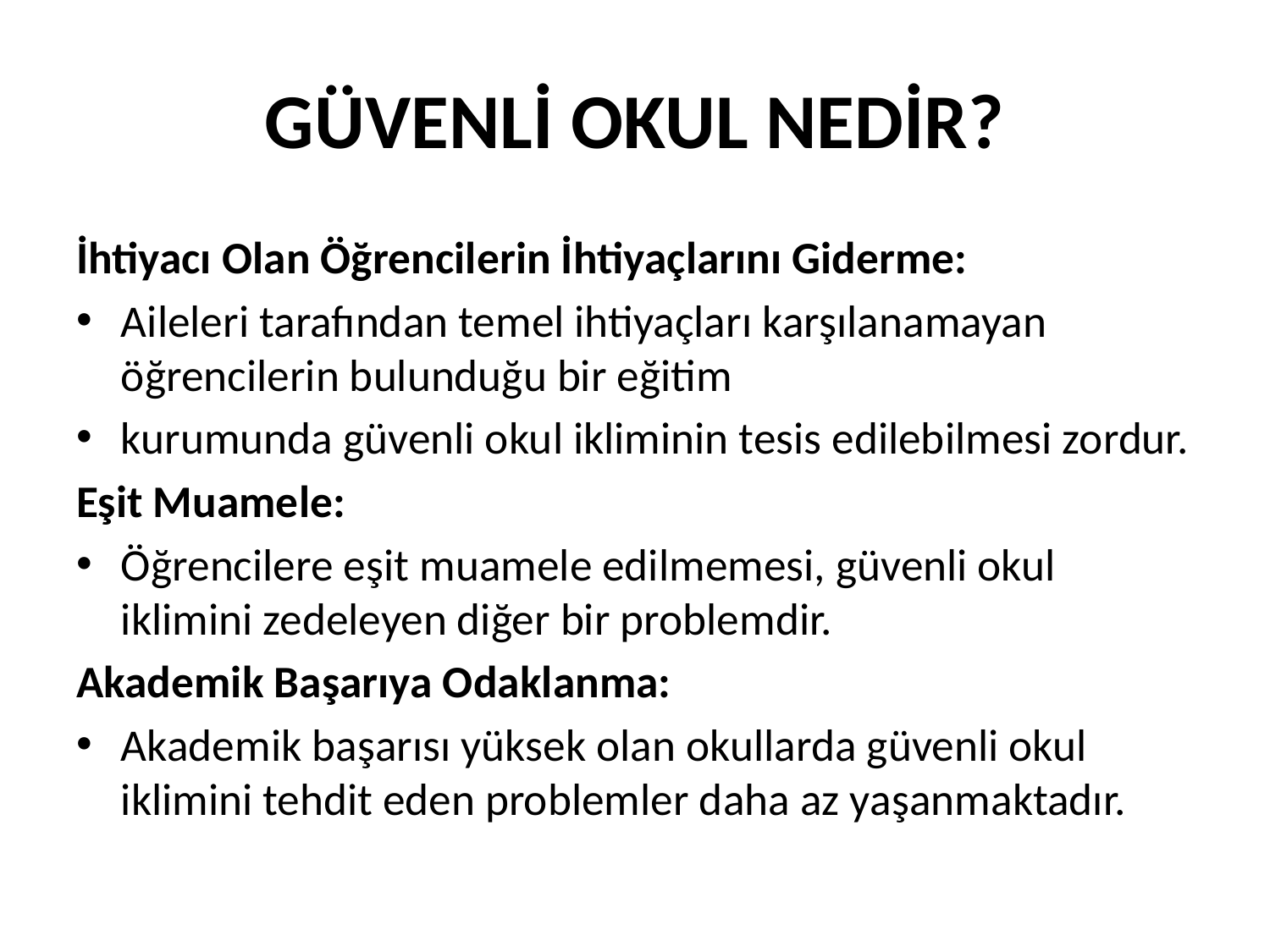

# GÜVENLİ OKUL NEDİR?
İhtiyacı Olan Öğrencilerin İhtiyaçlarını Giderme:
Aileleri tarafından temel ihtiyaçları karşılanamayan öğrencilerin bulunduğu bir eğitim
kurumunda güvenli okul ikliminin tesis edilebilmesi zordur.
Eşit Muamele:
Öğrencilere eşit muamele edilmemesi, güvenli okul iklimini zedeleyen diğer bir problemdir.
Akademik Başarıya Odaklanma:
Akademik başarısı yüksek olan okullarda güvenli okul iklimini tehdit eden problemler daha az yaşanmaktadır.